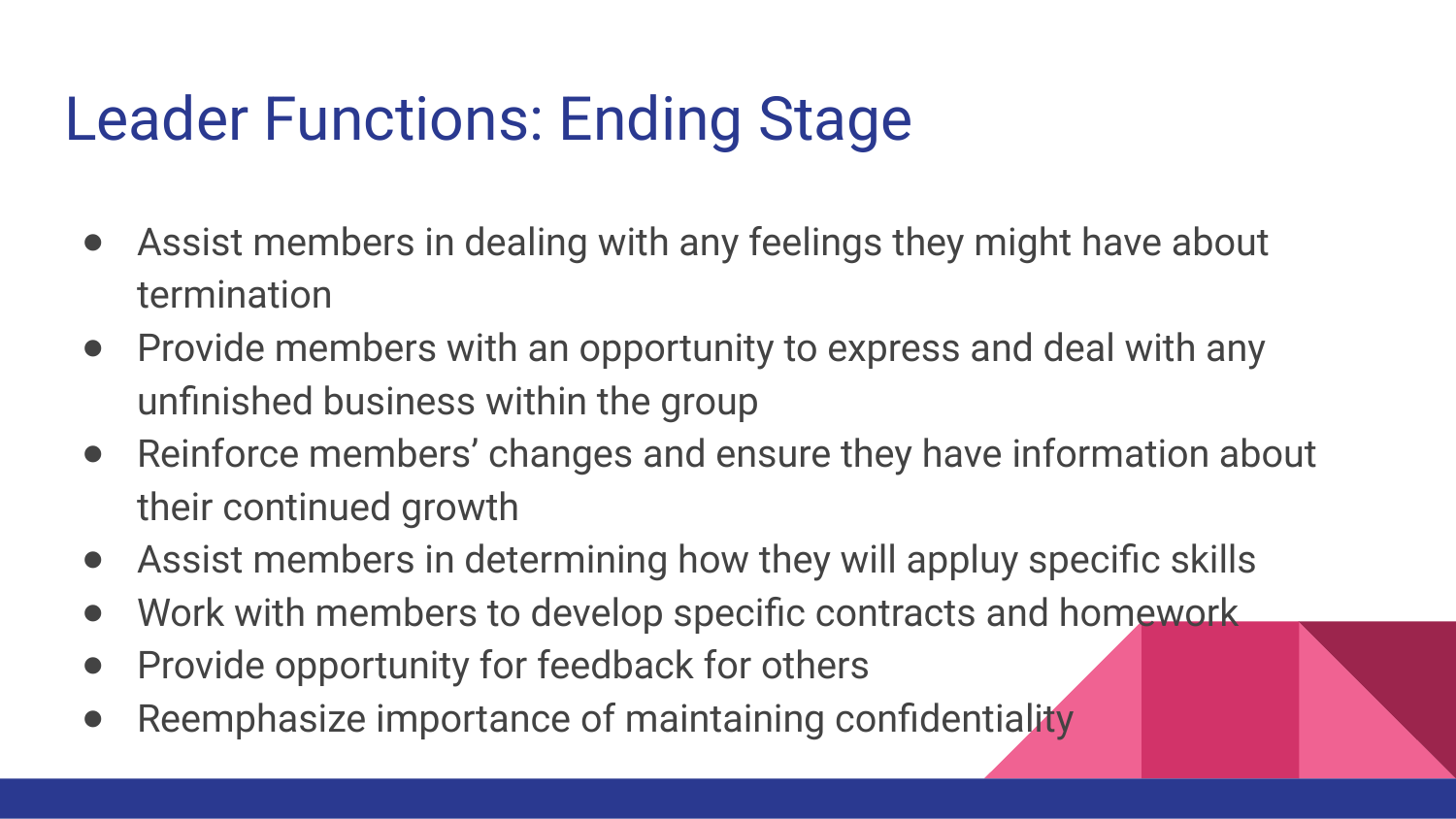

# Leader Functions: Ending Stage
Assist members in dealing with any feelings they might have about termination
Provide members with an opportunity to express and deal with any unfinished business within the group
Reinforce members’ changes and ensure they have information about their continued growth
Assist members in determining how they will appluy specific skills
Work with members to develop specific contracts and homework
Provide opportunity for feedback for others
Reemphasize importance of maintaining confidentiality